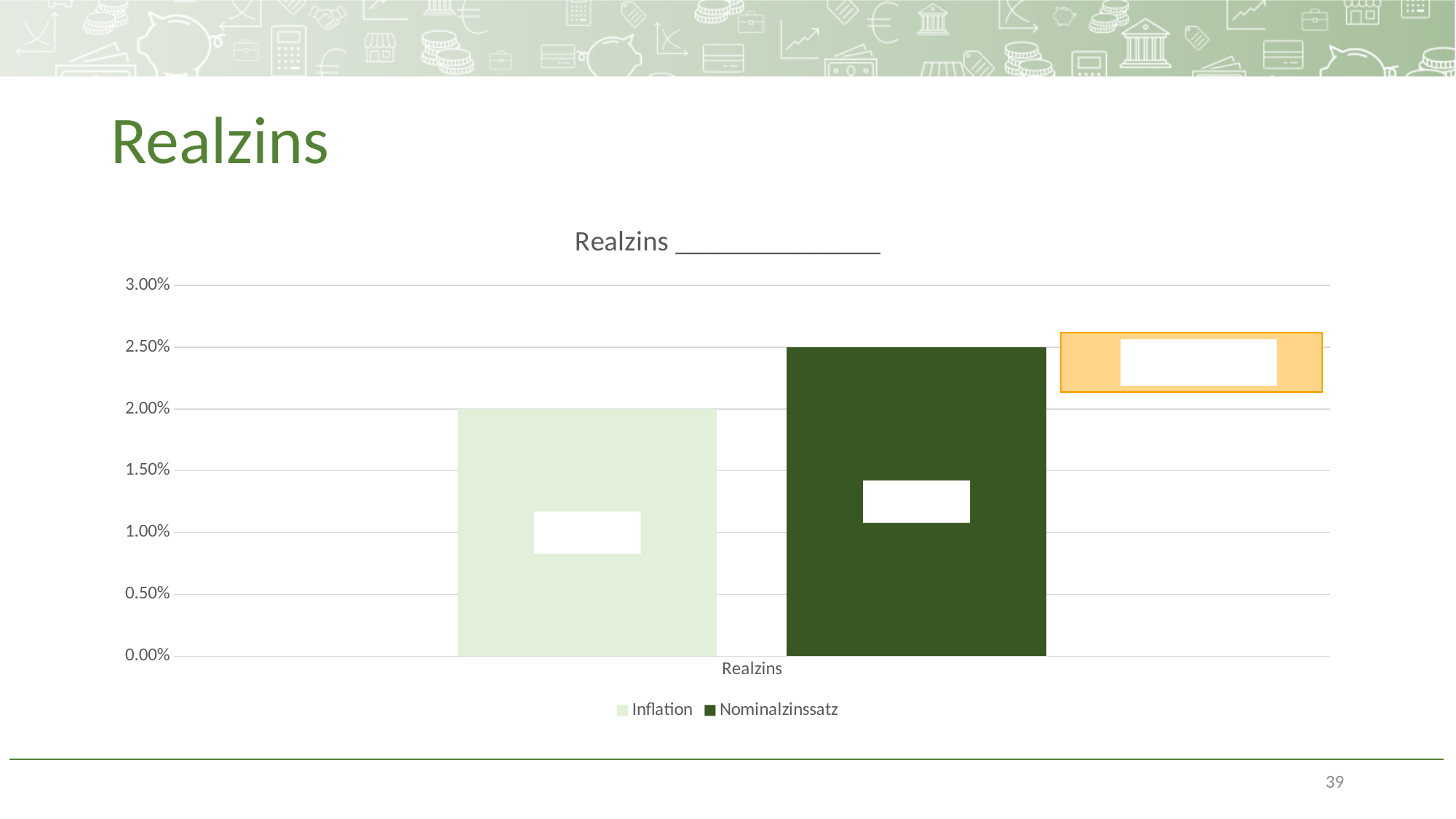

# Realzins

### Chart: Realzins _______________

| Category | Inflation | Nominalzinssatz |
|---|---|---|
| Realzins | 0.02 | 0.025 |
+ 0,50%

39